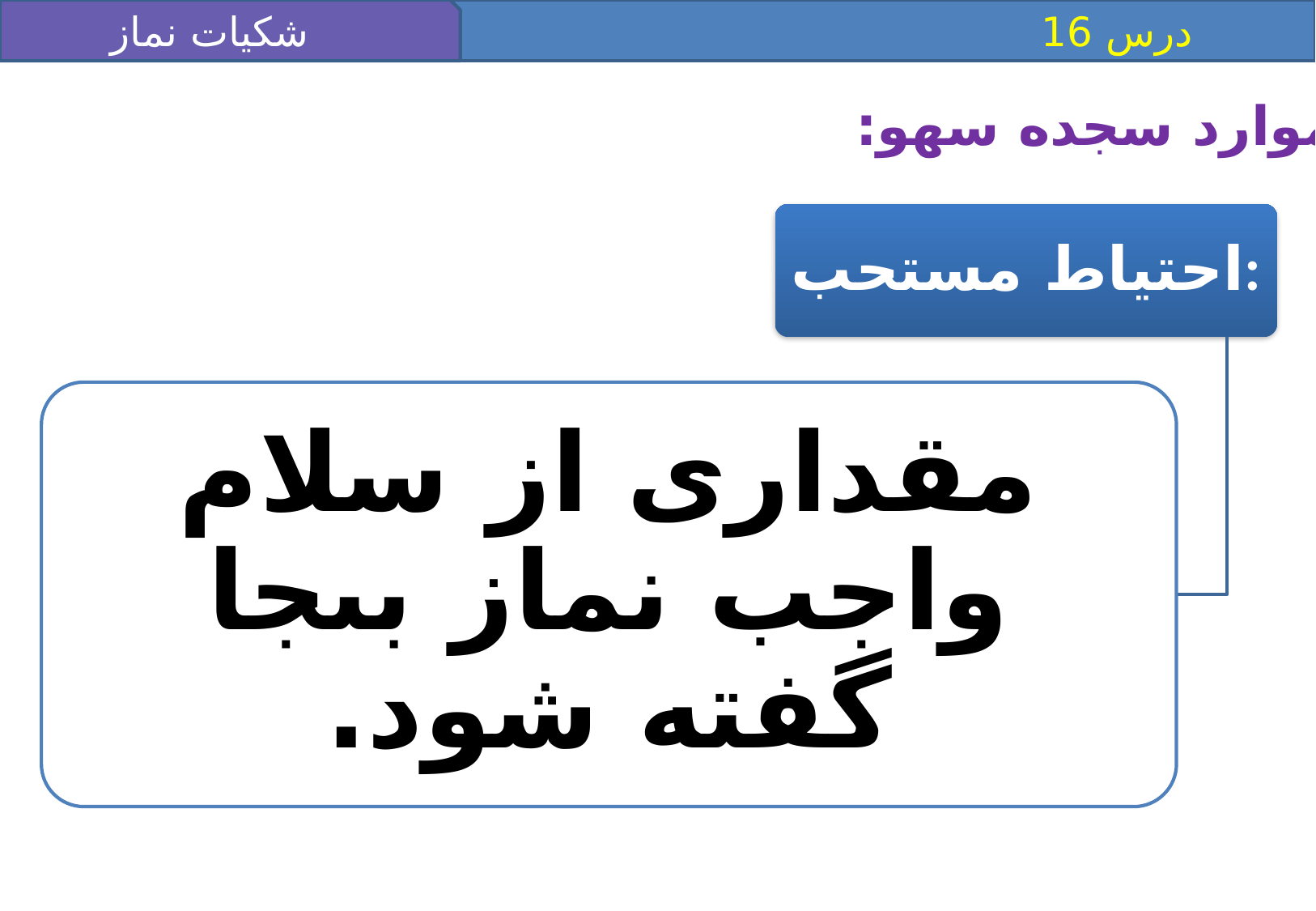

شکیات نماز 2
 درس 16
موارد سجده سهو:
احتياط مستحب:

مقدارى از سلام واجب نماز بى‏جا گفته شود.